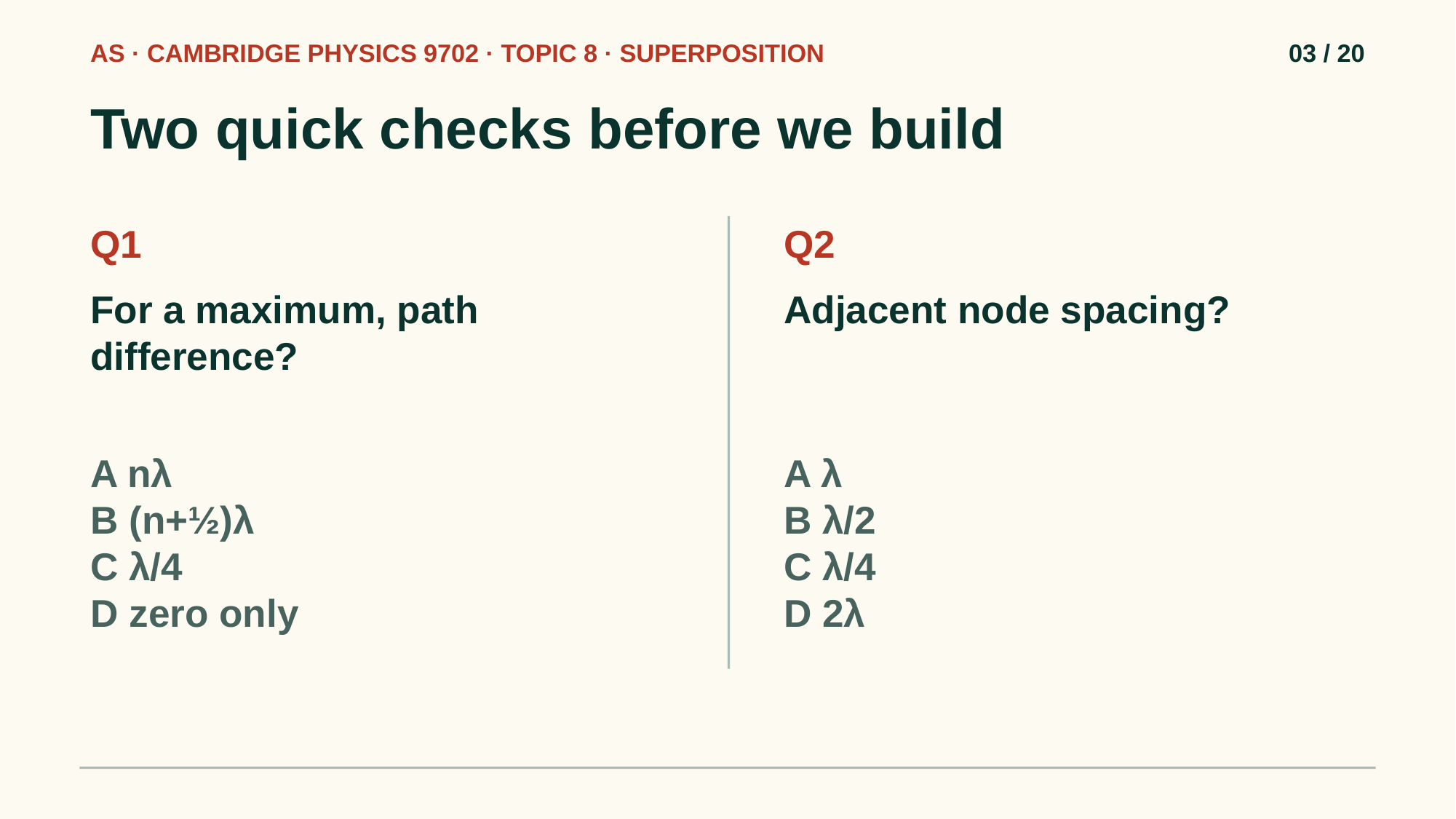

AS · CAMBRIDGE PHYSICS 9702 · TOPIC 8 · SUPERPOSITION
03 / 20
Two quick checks before we build
Q1
Q2

For a maximum, path difference?
Adjacent node spacing?
A nλ
B (n+½)λ
C λ/4
D zero only
A λ
B λ/2
C λ/4
D 2λ